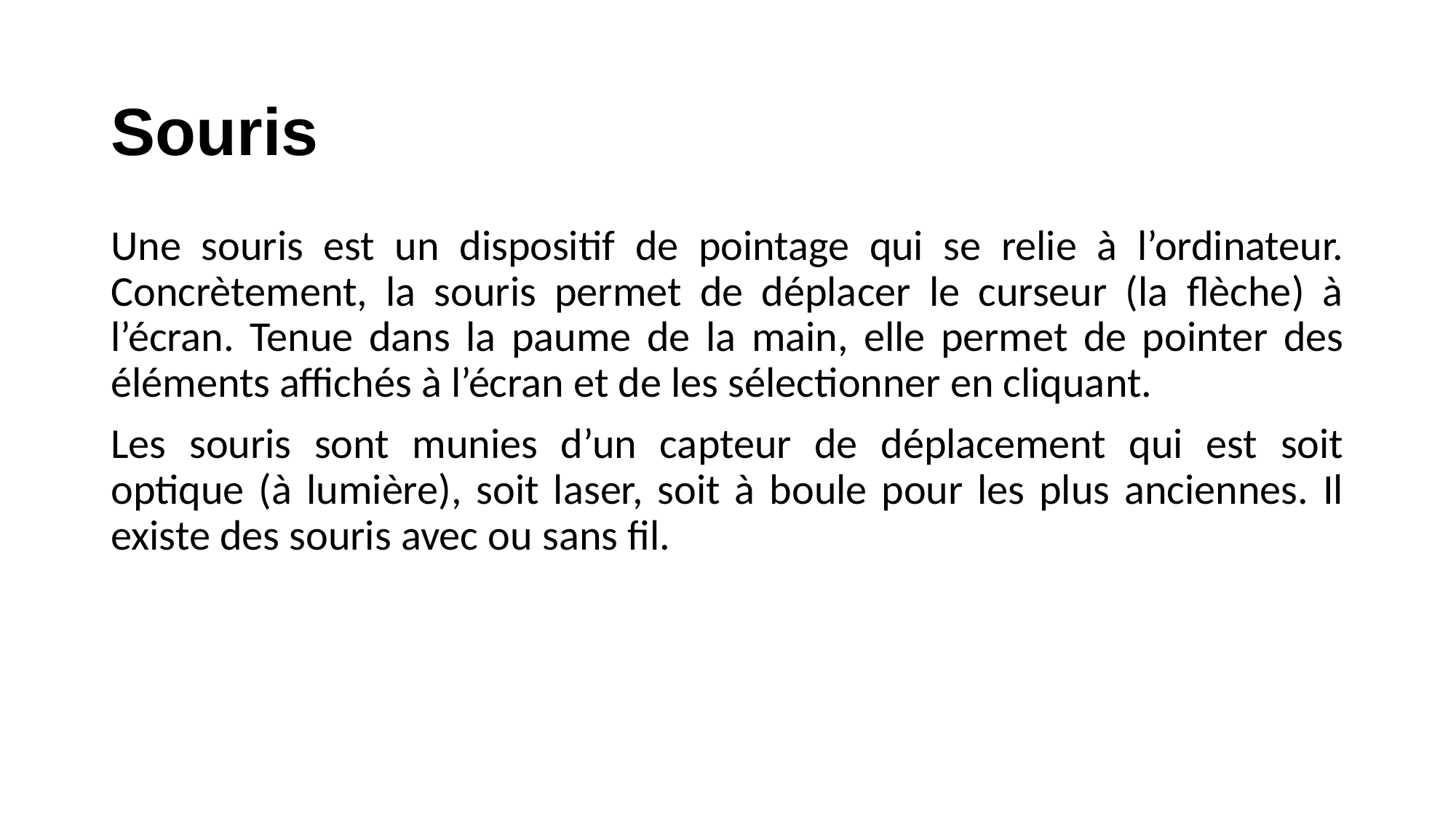

# Souris
Une souris est un dispositif de pointage qui se relie à l’ordinateur. Concrètement, la souris permet de déplacer le curseur (la flèche) à l’écran. Tenue dans la paume de la main, elle permet de pointer des éléments affichés à l’écran et de les sélectionner en cliquant.
Les souris sont munies d’un capteur de déplacement qui est soit optique (à lumière), soit laser, soit à boule pour les plus anciennes. Il existe des souris avec ou sans fil.